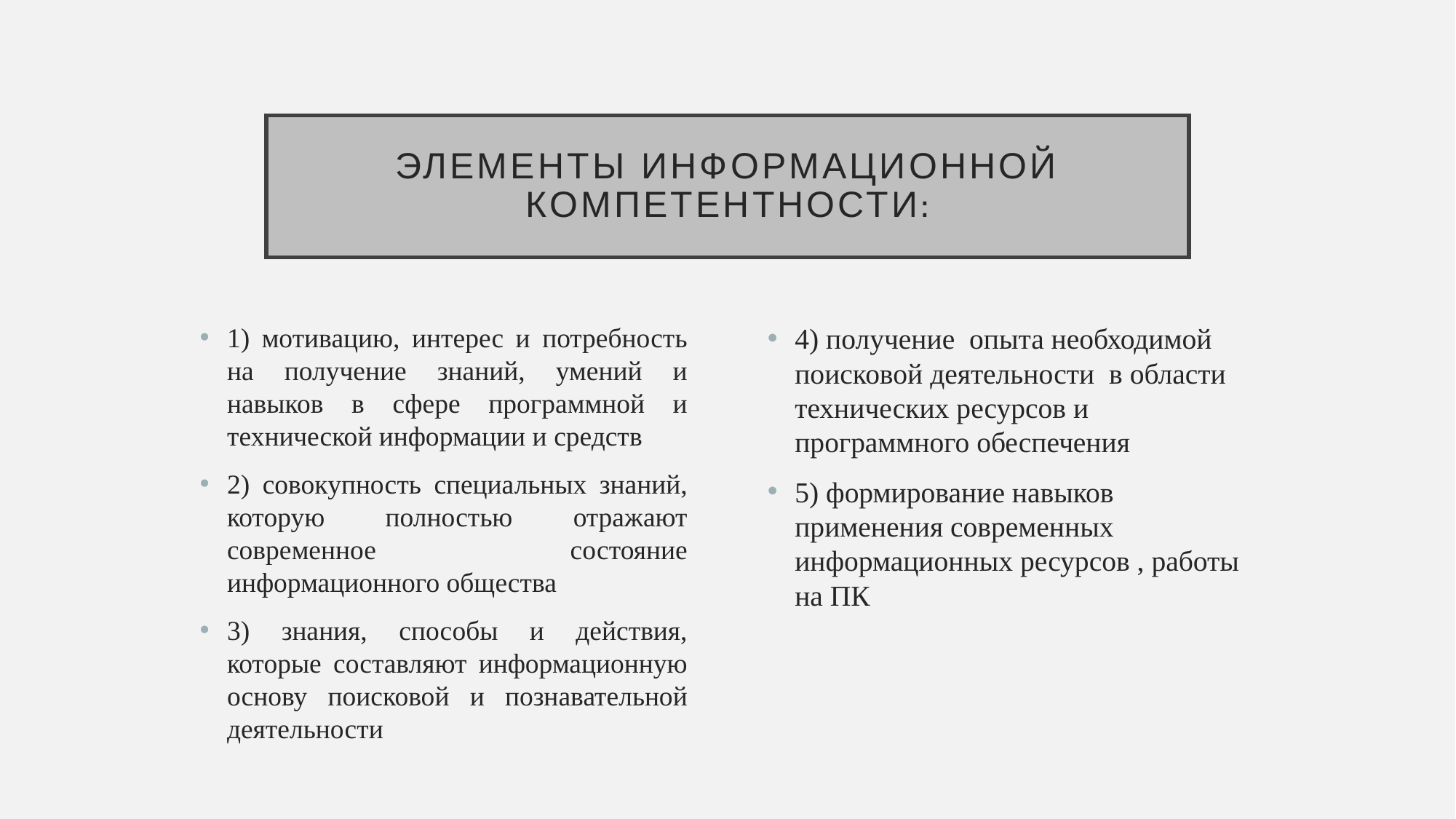

# Элементы информационной компетентности:
1) мотивацию, интерес и потребность на получение знаний, умений и навыков в сфере программной и технической информации и средств
2) совокупность специальных знаний, которую полностью отражают современное состояние информационного общества
3) знания, способы и действия, которые составляют информационную основу поисковой и познавательной деятельности
4) получение  опыта необходимой поисковой деятельности  в области технических ресурсов и программного обеспечения
5) формирование навыков применения современных информационных ресурсов , работы на ПК